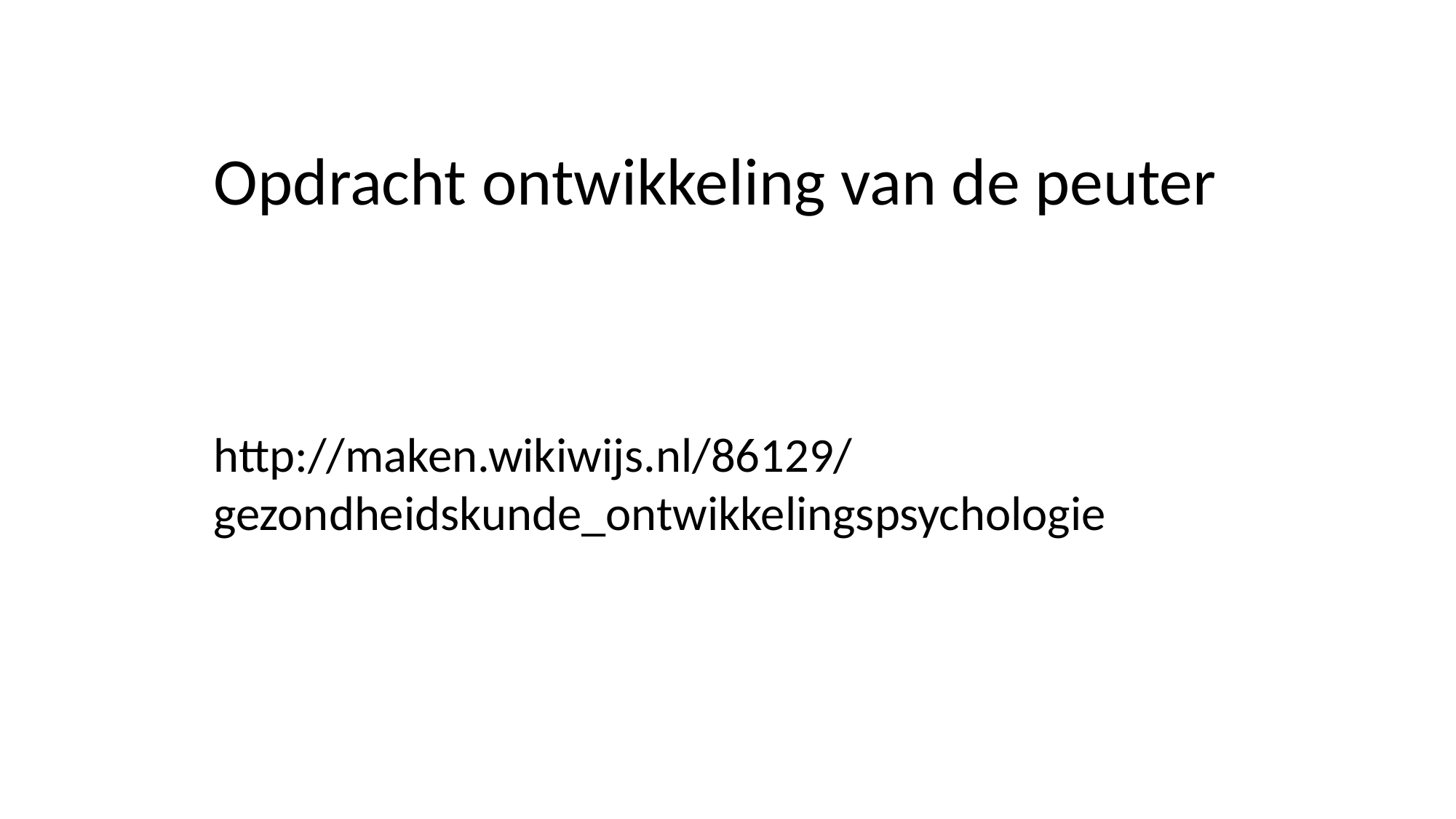

# Opdracht ontwikkeling van de peuter
http://maken.wikiwijs.nl/86129/gezondheidskunde_ontwikkelingspsychologie